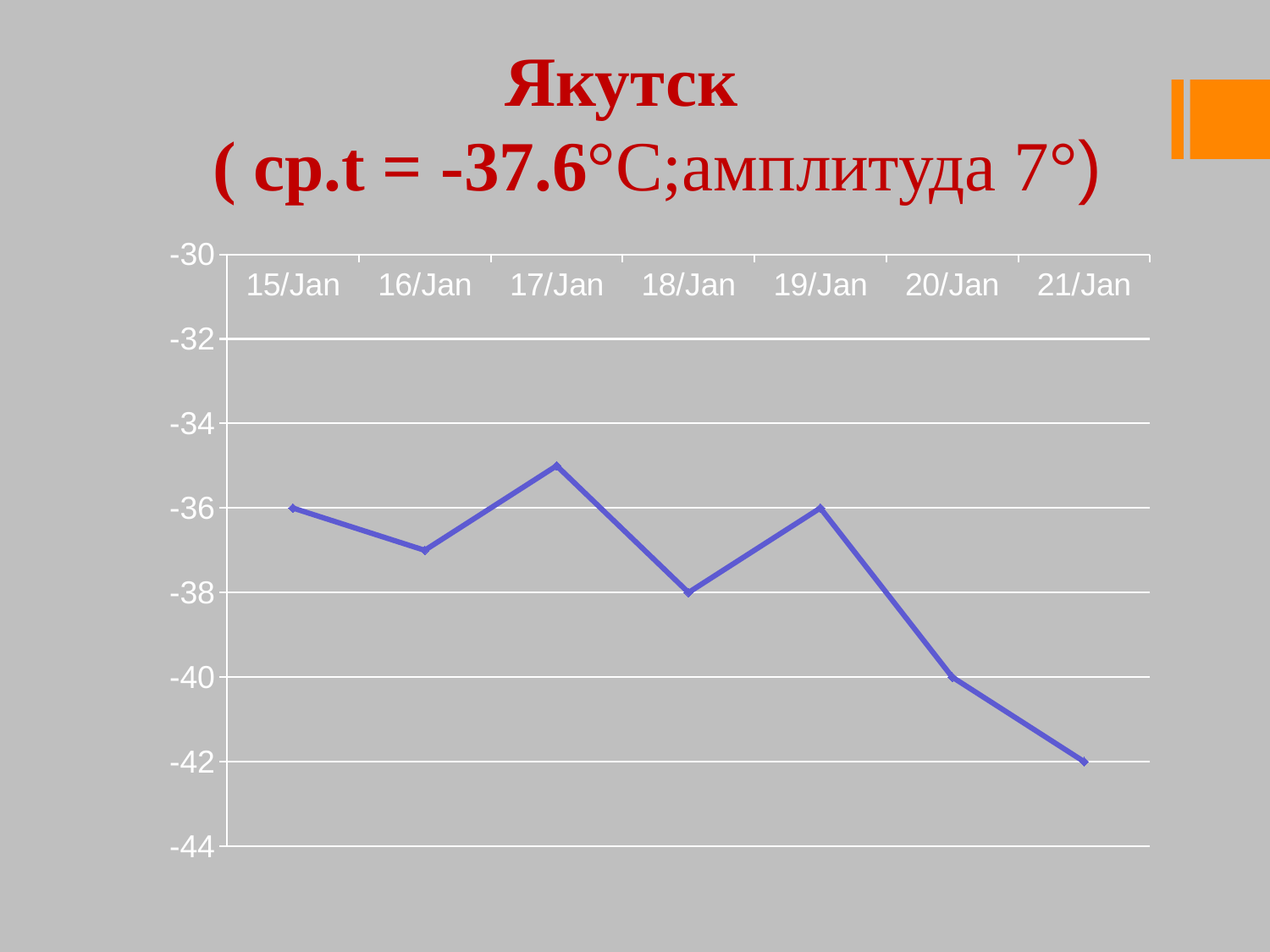

Якутск
        ( ср.t = -37.6°C;амплитуда 7°)

### Chart

| Category |  |
|---|---|
| 42750 | -36.0 |
| 42751 | -37.0 |
| 42752 | -35.0 |
| 42753 | -38.0 |
| 42754 | -36.0 |
| 42755 | -40.0 |
| 42756 | -42.0 |